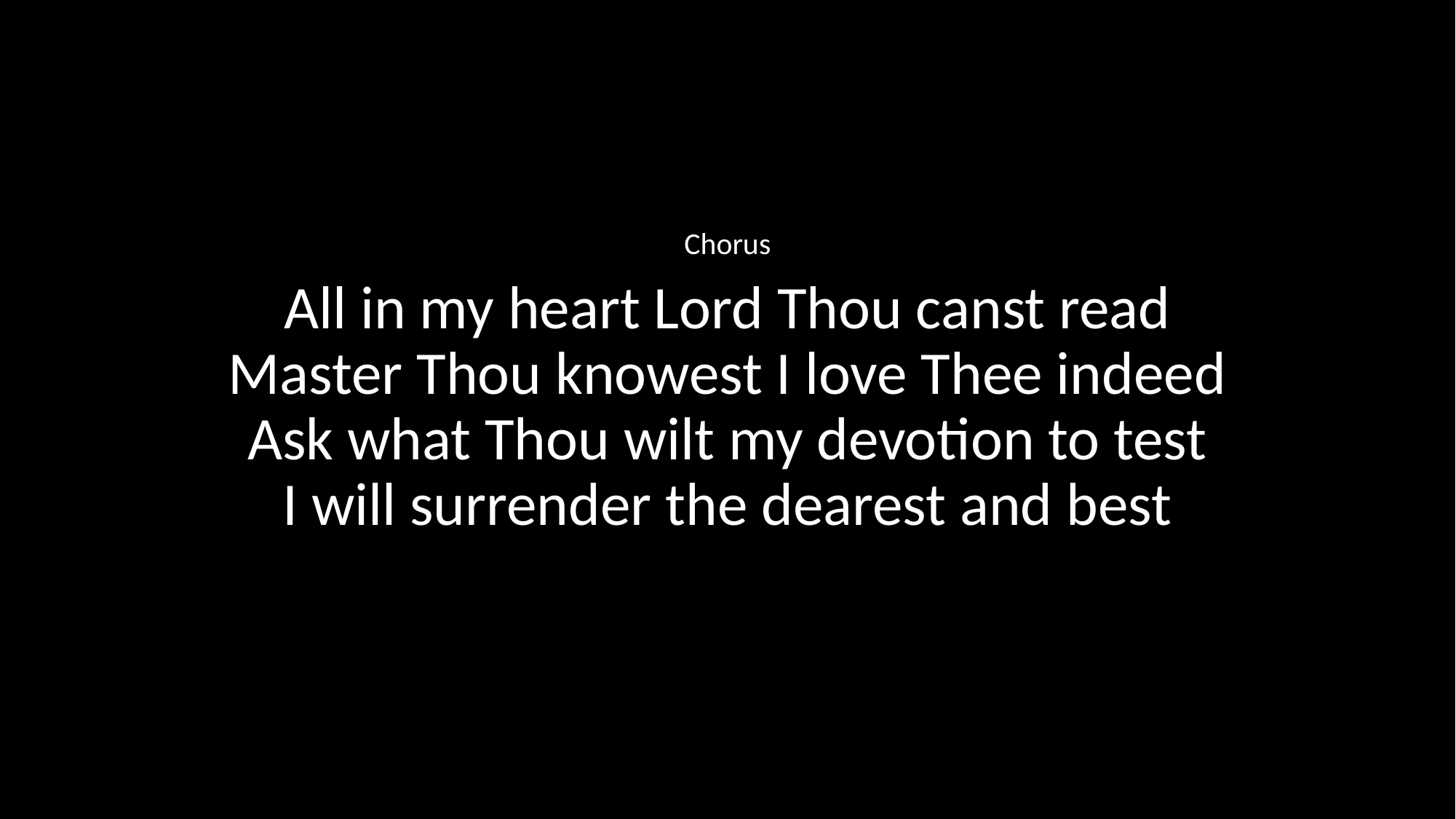

Chorus
All in my heart Lord Thou canst read
Master Thou knowest I love Thee indeed
Ask what Thou wilt my devotion to test
I will surrender the dearest and best